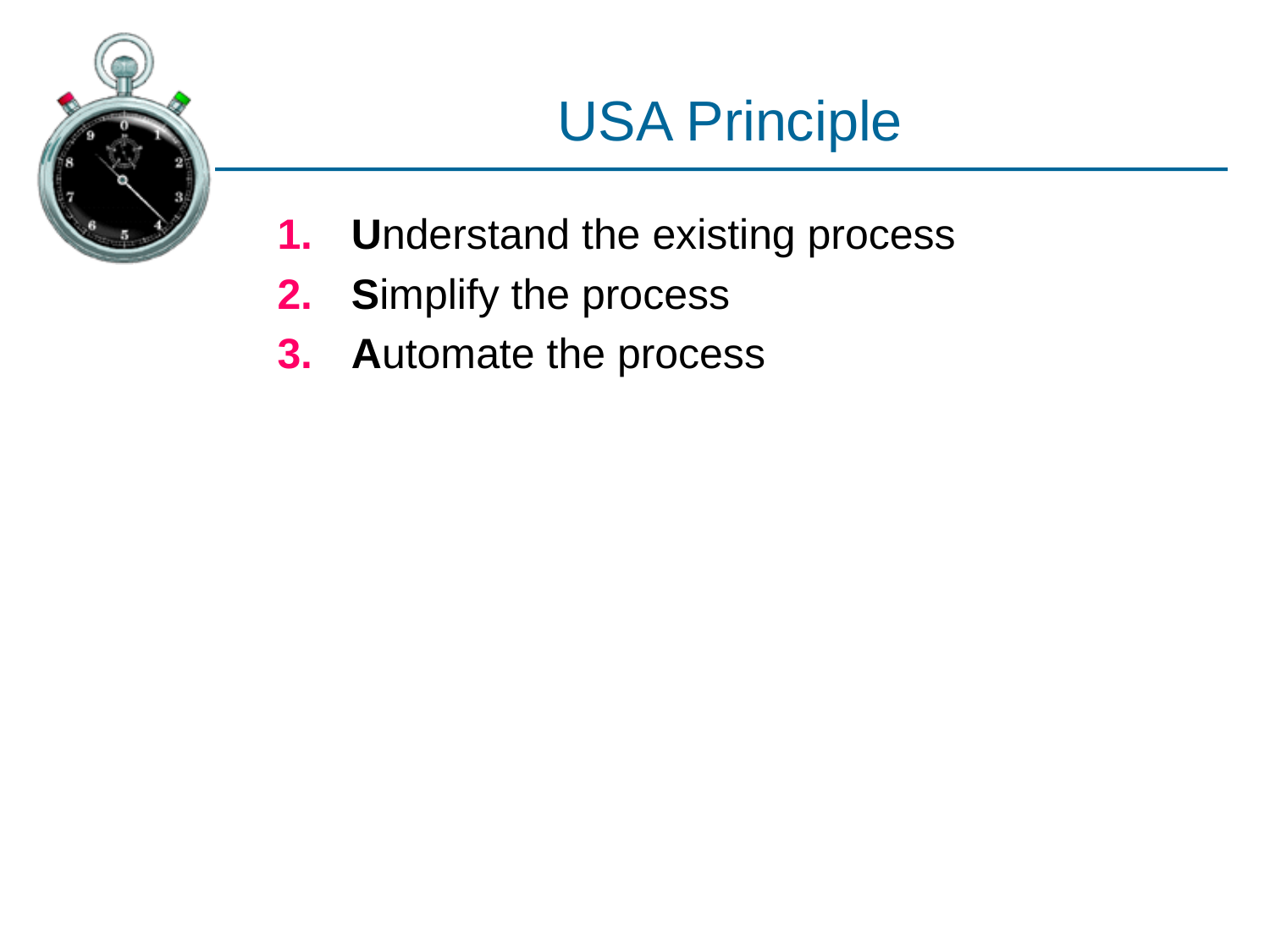

# USA Principle
Understand the existing process
Simplify the process
Automate the process